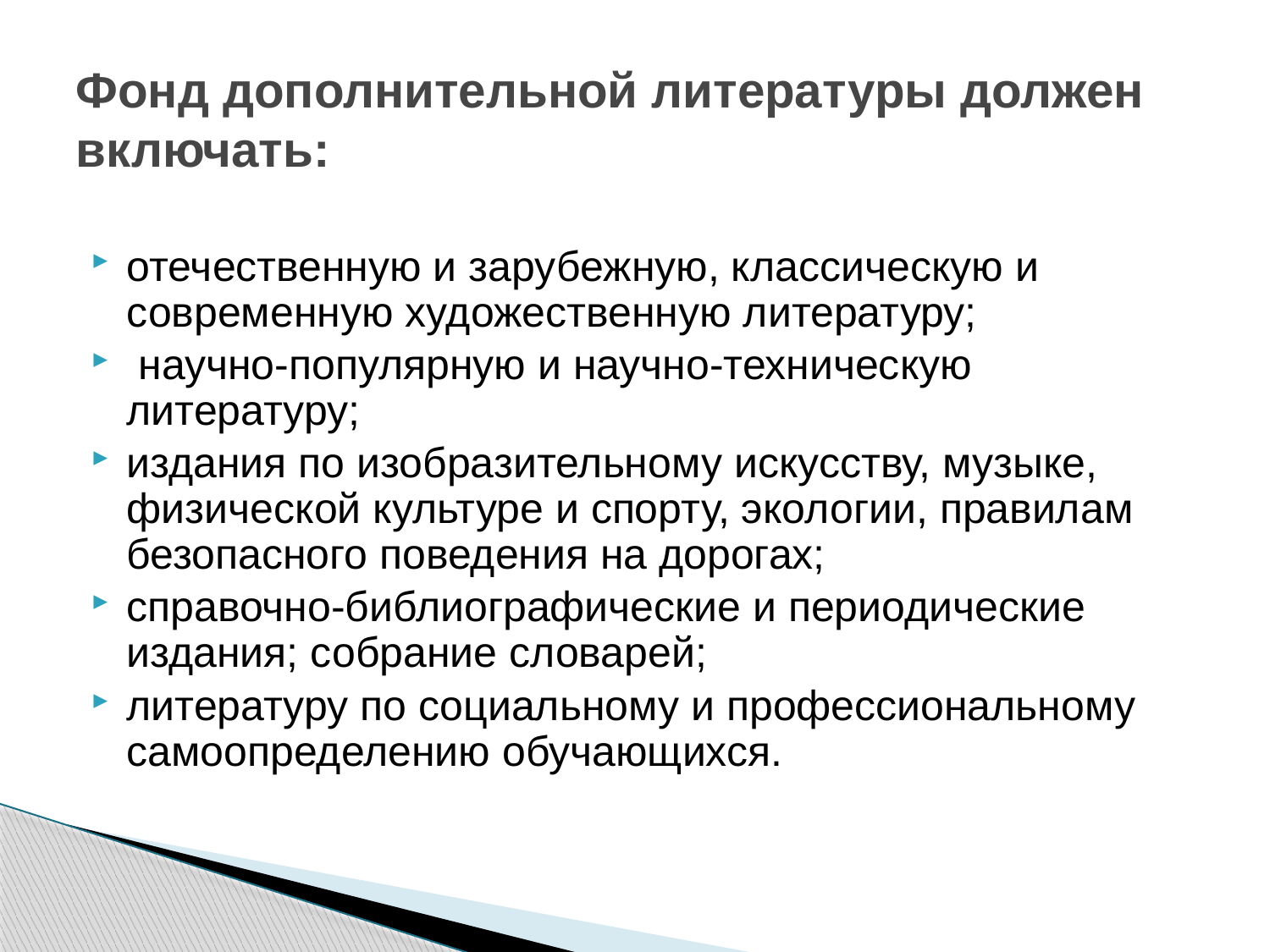

# Фонд дополнительной литературы должен включать:

отечественную и зарубежную, классическую и современную художественную литературу;
 научно-популярную и научно-техническую литературу;
издания по изобразительному искусству, музыке, физической культуре и спорту, экологии, правилам безопасного поведения на дорогах;
справочно-библиографические и периодические издания; собрание словарей;
литературу по социальному и профессиональному самоопределению обучающихся.